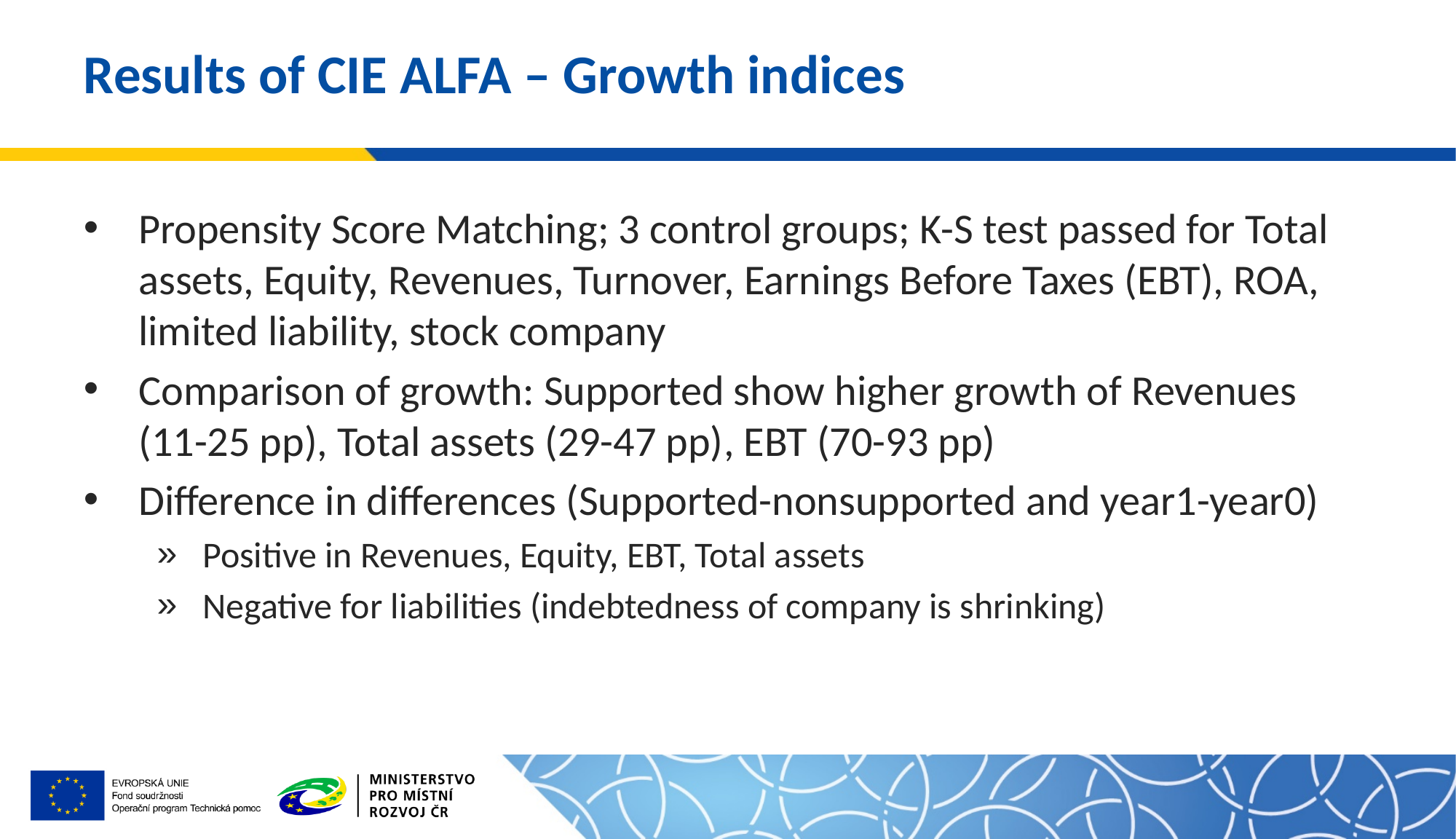

# Results of CIE ALFA – Growth indices
Propensity Score Matching; 3 control groups; K-S test passed for Total assets, Equity, Revenues, Turnover, Earnings Before Taxes (EBT), ROA, limited liability, stock company
Comparison of growth: Supported show higher growth of Revenues (11-25 pp), Total assets (29-47 pp), EBT (70-93 pp)
Difference in differences (Supported-nonsupported and year1-year0)
Positive in Revenues, Equity, EBT, Total assets
Negative for liabilities (indebtedness of company is shrinking)